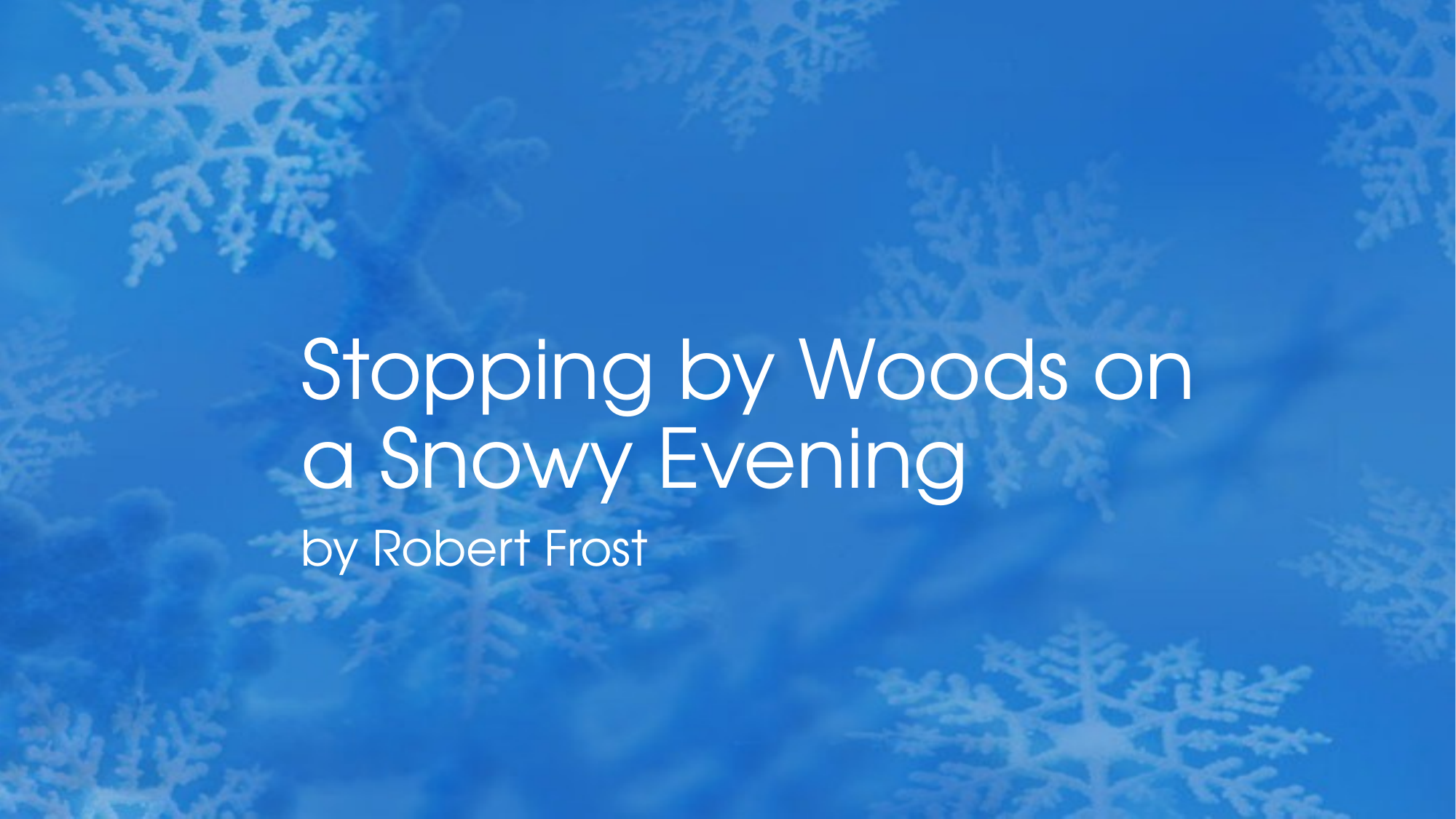

# Stopping by Woods on a Snowy Evening
by Robert Frost